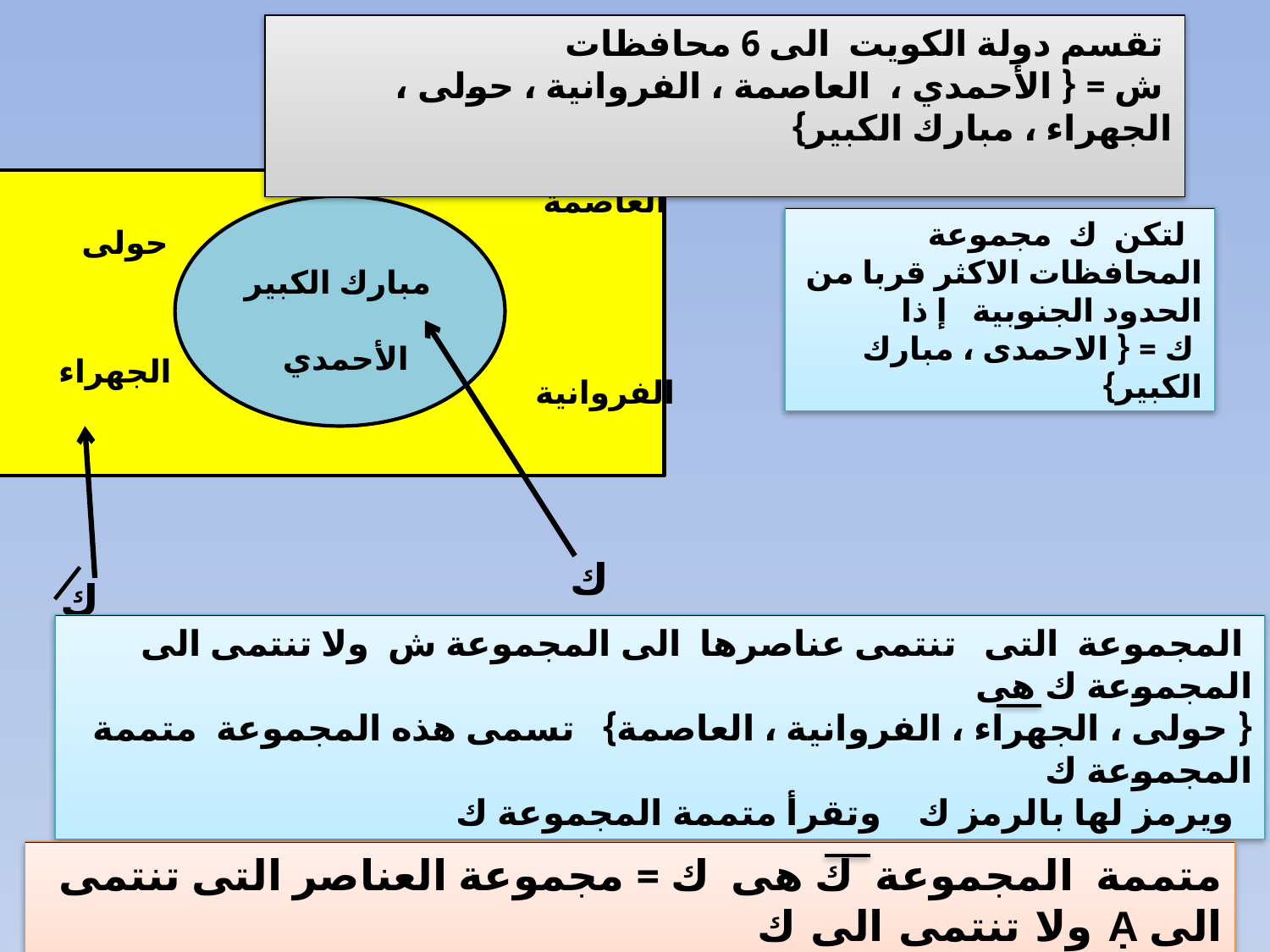

تقسم دولة الكويت  الى 6 محافظات
 ش = { الأحمدي ،  العاصمة ، الفروانية ، حولى ، الجهراء ، مبارك الكبير}

العاصمة

  لتكن  ك  مجموعة  المحافظات الاكثر قربا من الحدود الجنوبية   إ ذا
 ك = { الاحمدى ، مبارك الكبير}
حولى
   مبارك الكبير

 الأحمدي
الجهراء
الفروانية
ك
ك
 المجموعة  التى   تنتمى عناصرها  الى المجموعة ش  ولا تنتمى الى المجموعة ك هى
{ حولى ، الجهراء ، الفروانية ، العاصمة}   تسمى هذه المجموعة  متممة المجموعة ك
  ويرمز لها بالرمز ك    وتقرأ متممة المجموعة ك
متممة  المجموعة  ك هى  ك = مجموعة العناصر التى تنتمى الى Ạ ولا تنتمى الى ك